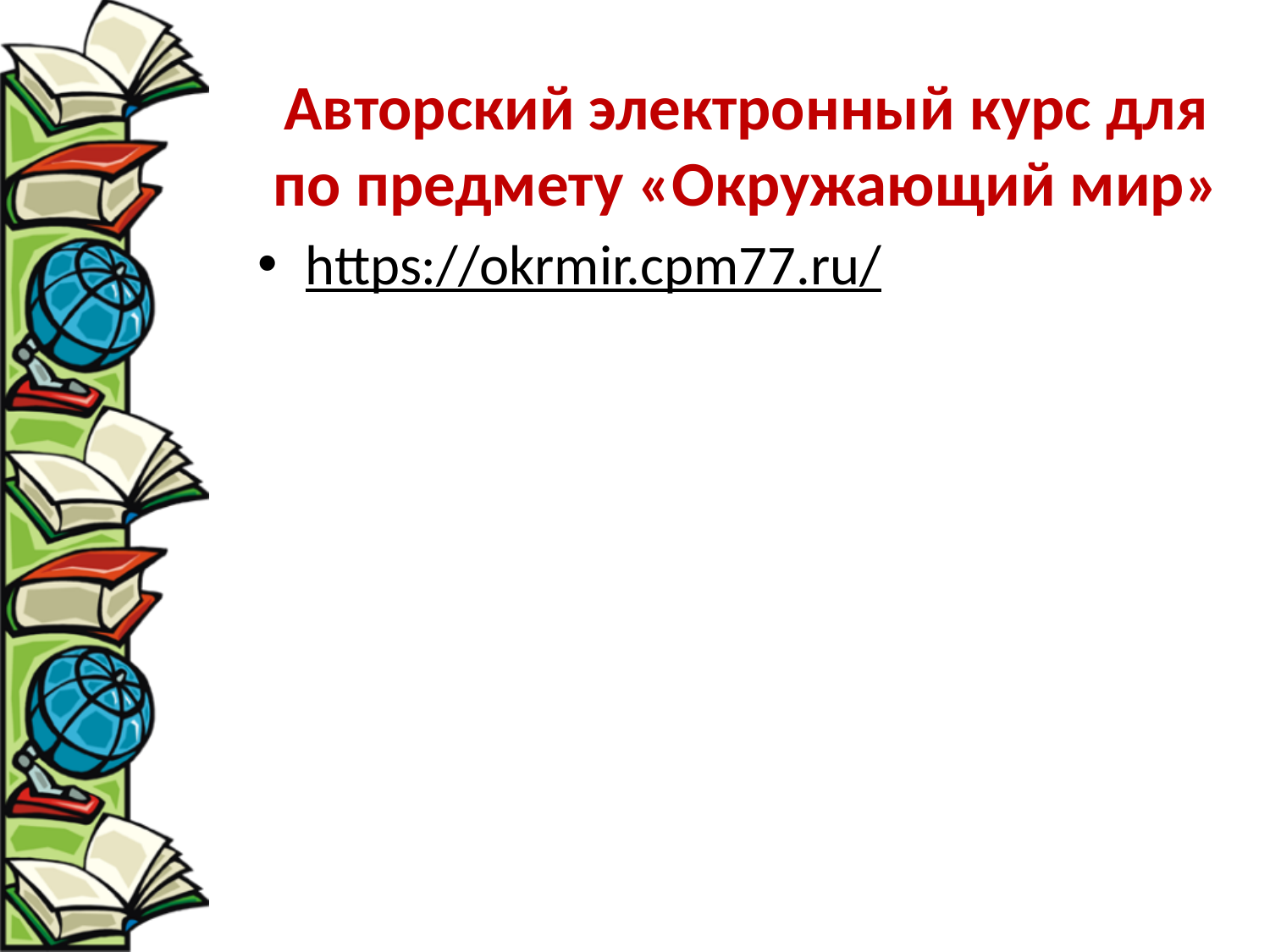

# Авторский электронный курс для по предмету «Окружающий мир»
https://okrmir.cpm77.ru/